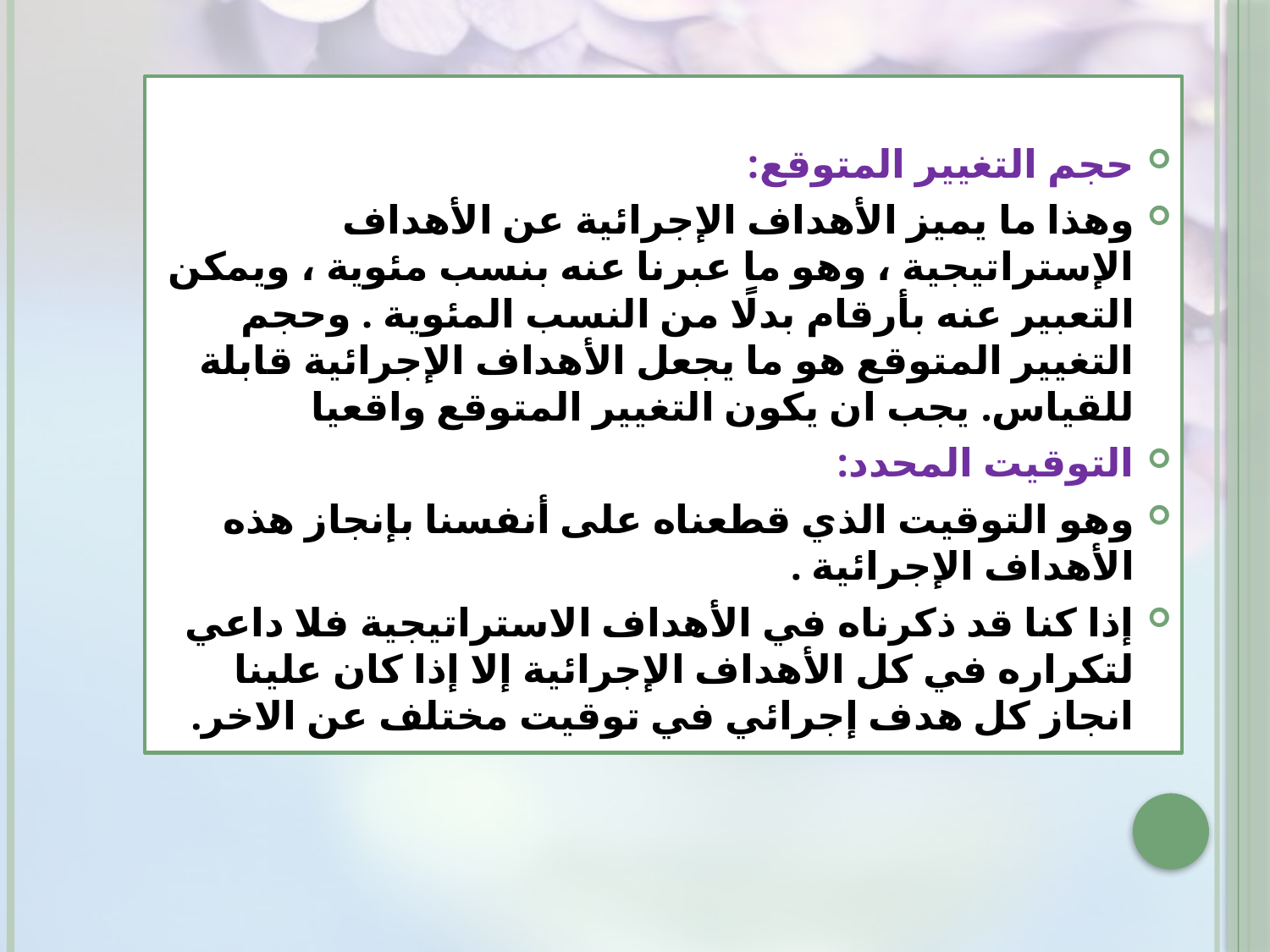

حجم التغيير المتوقع:
وهذا ما يميز الأهداف الإجرائية عن الأهداف الإستراتيجية ، وهو ما عبرنا عنه بنسب مئوية ، ويمكن التعبير عنه بأرقام بدلًا من النسب المئوية . وحجم التغيير المتوقع هو ما يجعل الأهداف الإجرائية قابلة للقياس. يجب ان يكون التغيير المتوقع واقعيا
التوقيت المحدد:
وهو التوقيت الذي قطعناه على أنفسنا بإنجاز هذه الأهداف الإجرائية .
إذا كنا قد ذكرناه في الأهداف الاستراتيجية فلا داعي لتكراره في كل الأهداف الإجرائية إلا إذا كان علينا انجاز كل هدف إجرائي في توقيت مختلف عن الاخر.